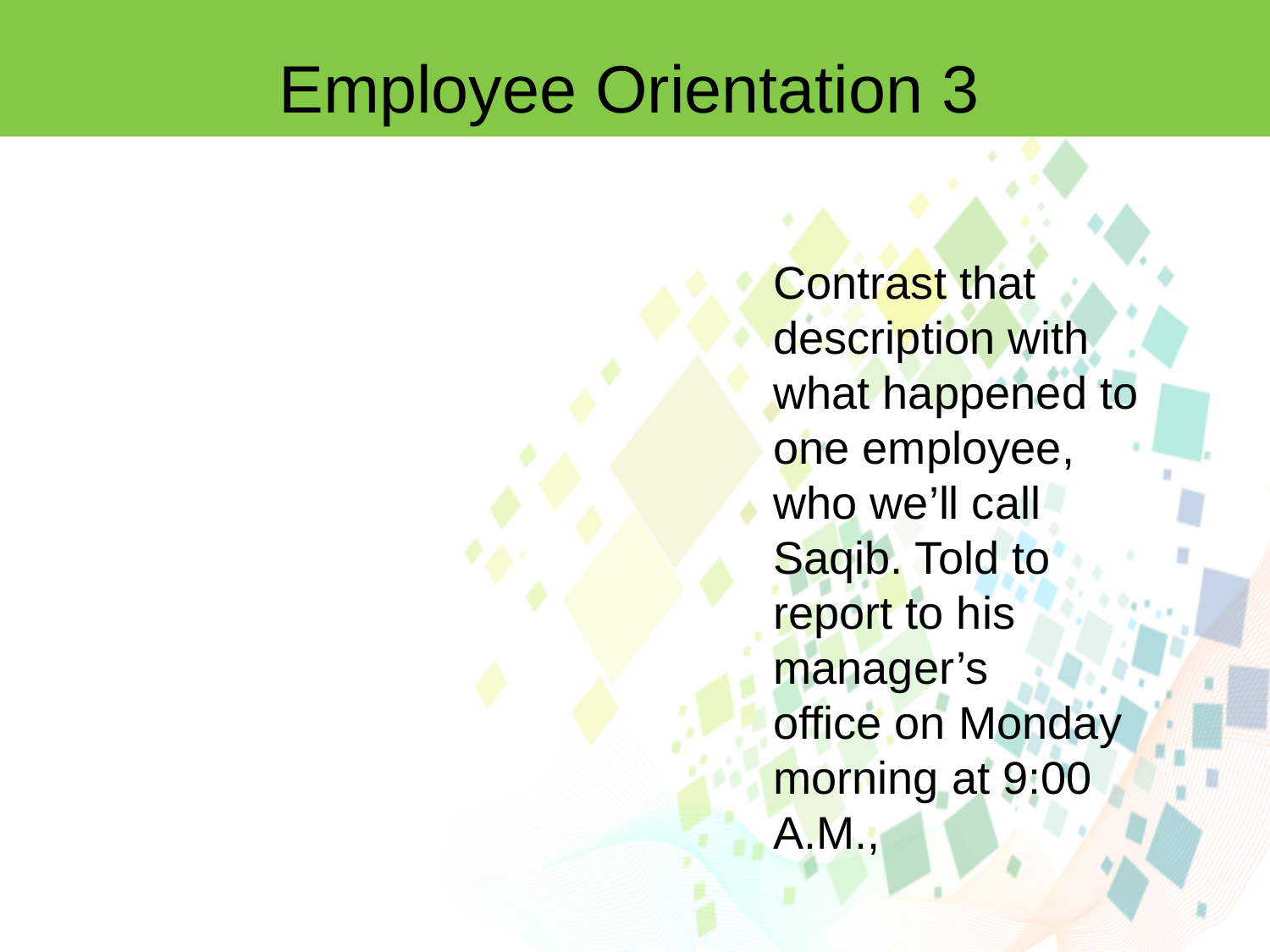

Employee Orientation 3
Contrast that description with
what happened to one employee, who we’ll call Saqib. Told to report to his manager’s
office on Monday morning at 9:00 A.M.,